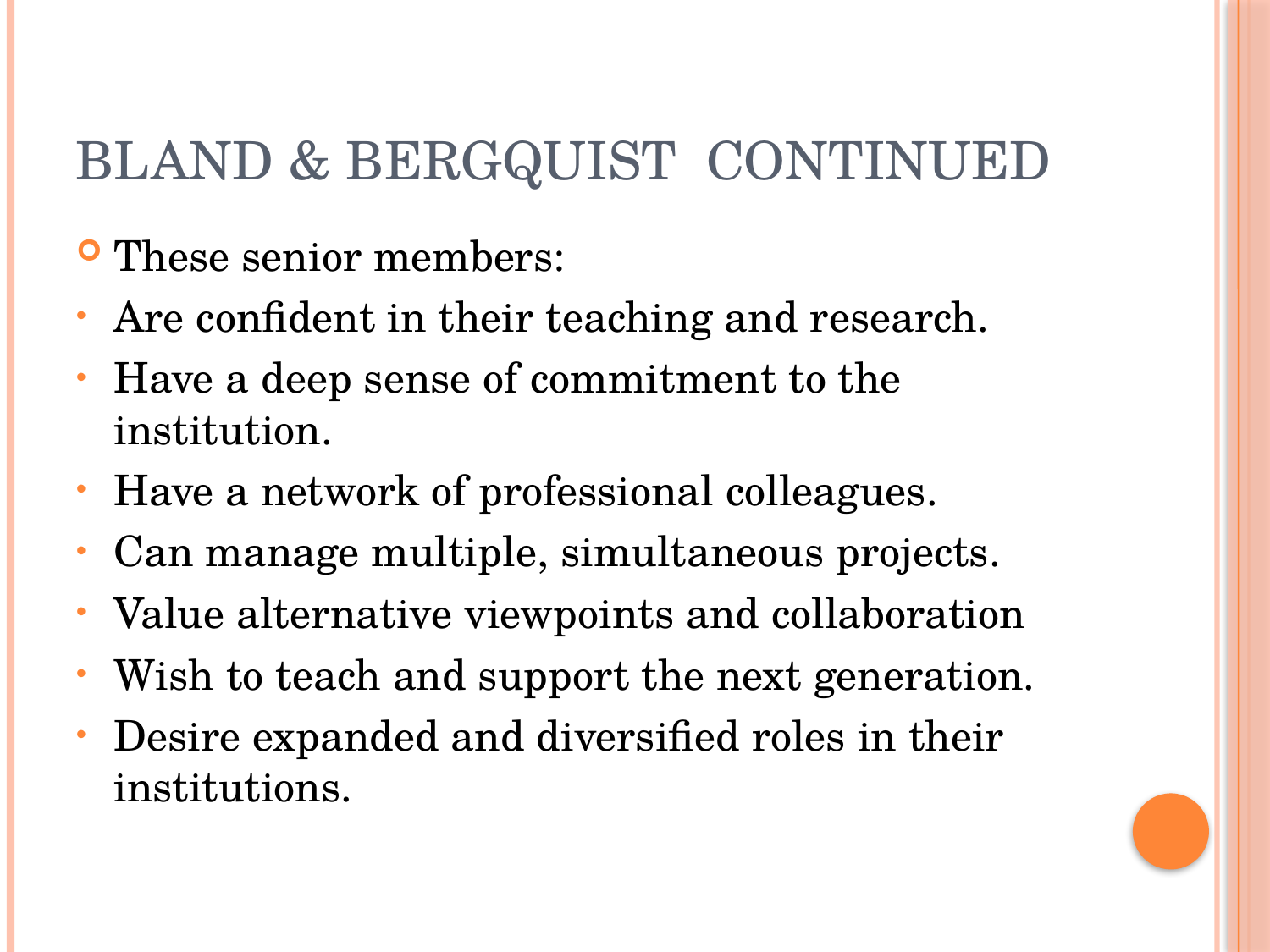

# Bland & bergquist  continued
These senior members:
Are confident in their teaching and research.
Have a deep sense of commitment to the institution.
Have a network of professional colleagues.
Can manage multiple, simultaneous projects.
Value alternative viewpoints and collaboration
Wish to teach and support the next generation.
Desire expanded and diversified roles in their institutions.